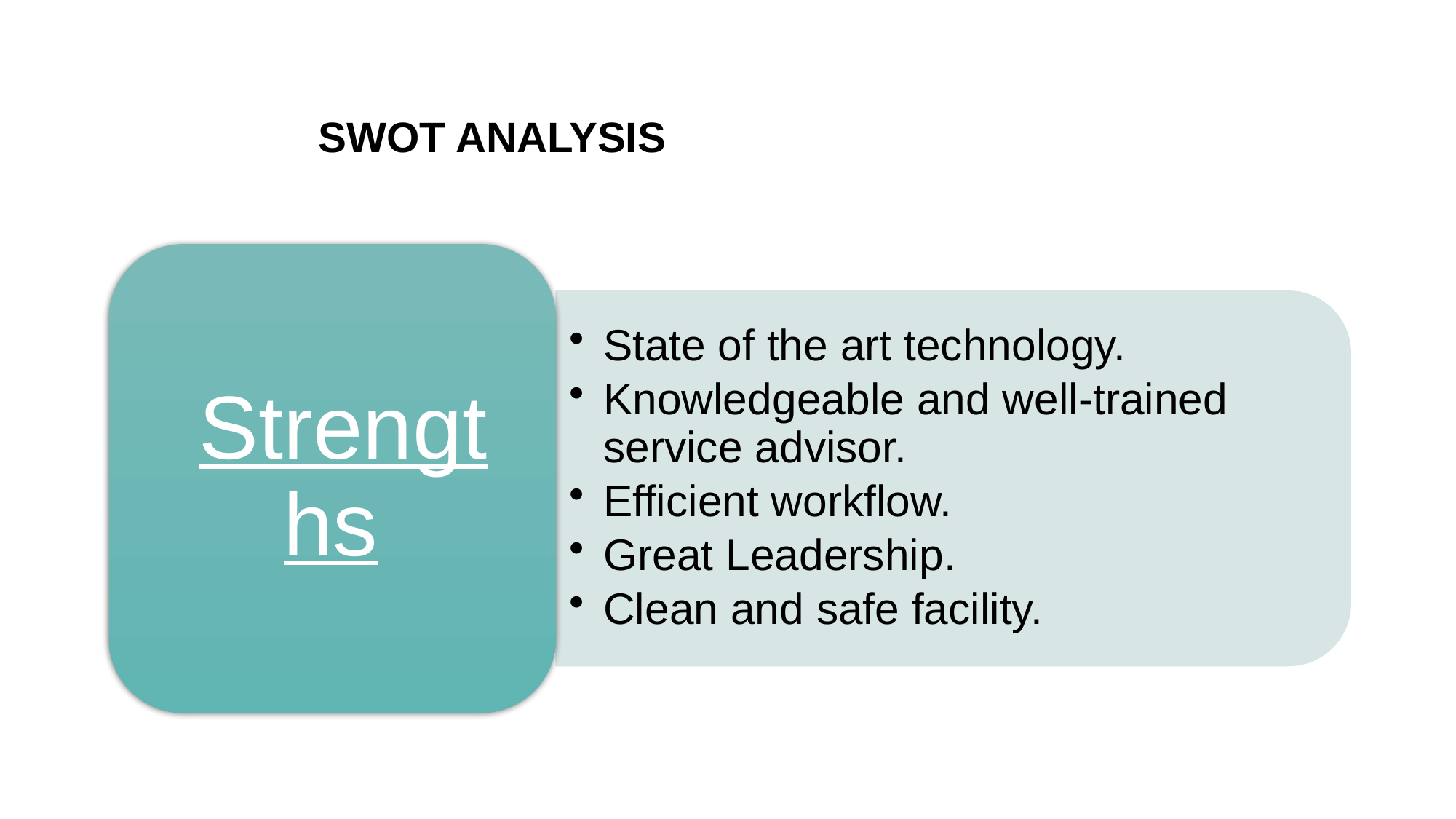

# SWOT ANALYSIS
State of the art technology.
Knowledgeable and well-trained service advisor.
Efficient workflow.
Great Leadership.
Clean and safe facility.
Strengths